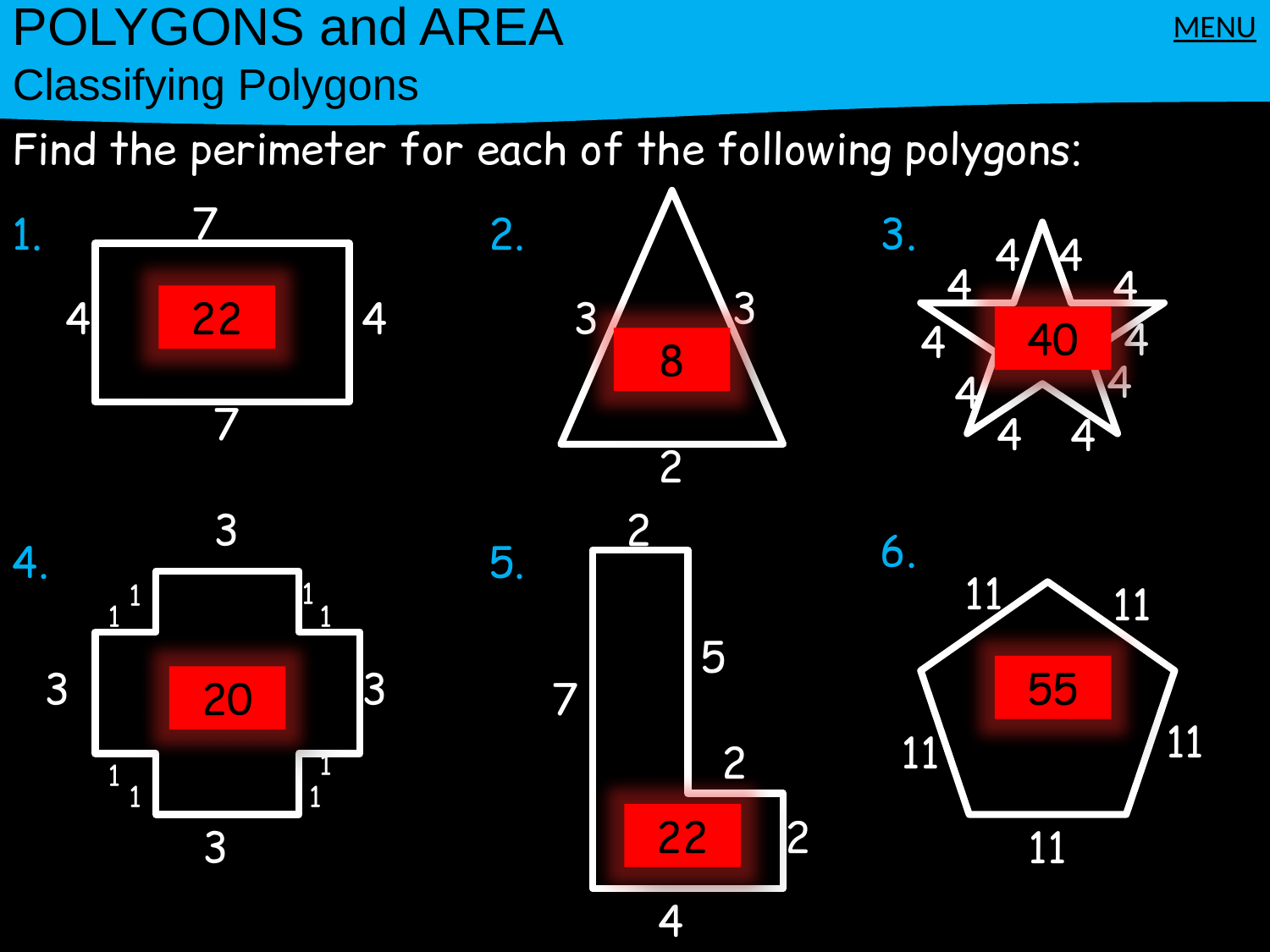

POLYGONS and AREA
Classifying Polygons
MENU
Find the perimeter for each of the following polygons:

7

1.
2.
3.

4
4

4
4
3
4
22
4
3
40
4
4
8
4
4
7
4
4
2
3
2
6.
4.
5.

11
1

1
11

1
1
5
3
3
55
20
7
11
11
2
1
1
1
1
22
2
3
11
4